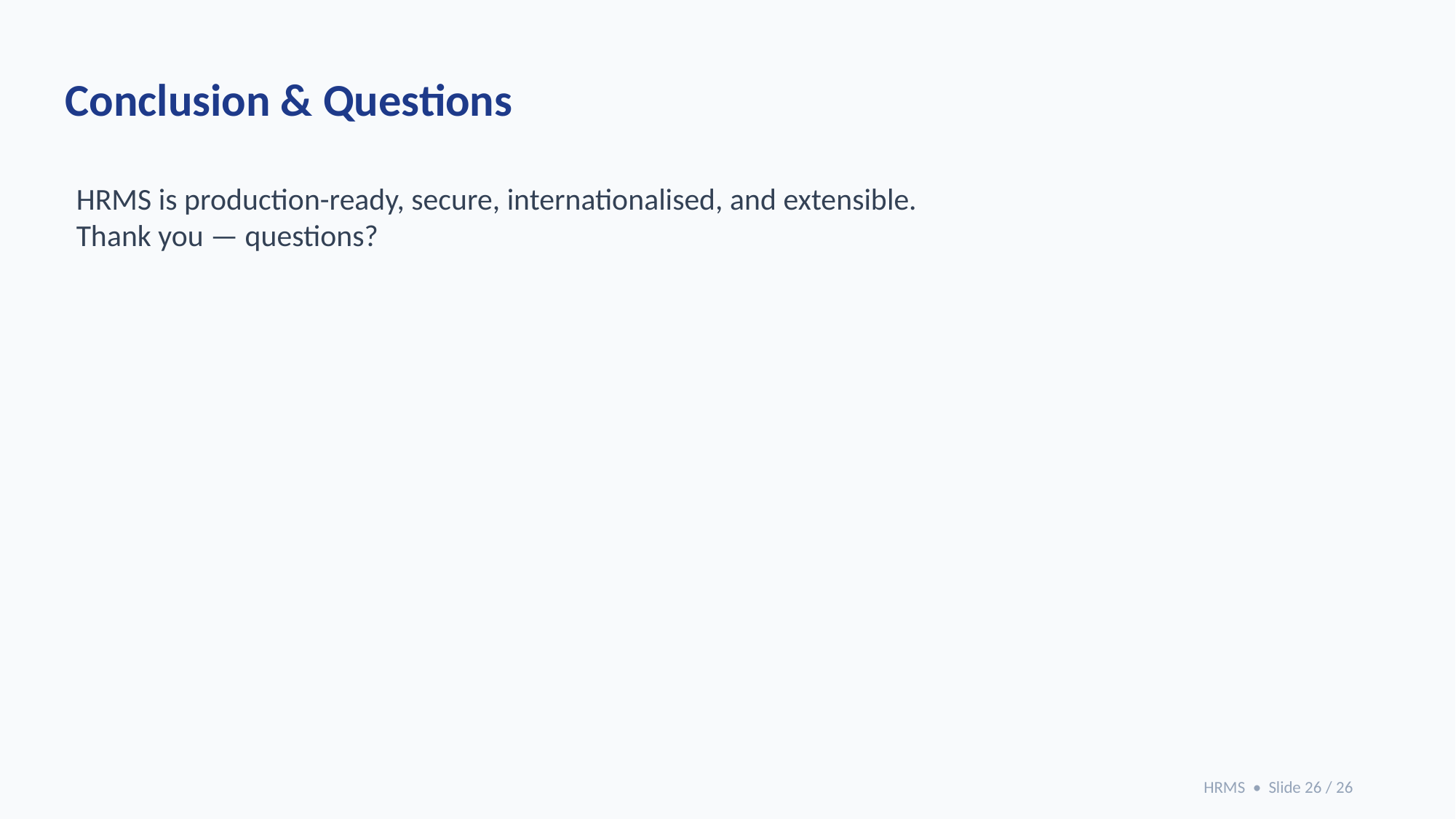

Conclusion & Questions
HRMS is production-ready, secure, internationalised, and extensible.
Thank you — questions?
HRMS  •  Slide 26 / 26